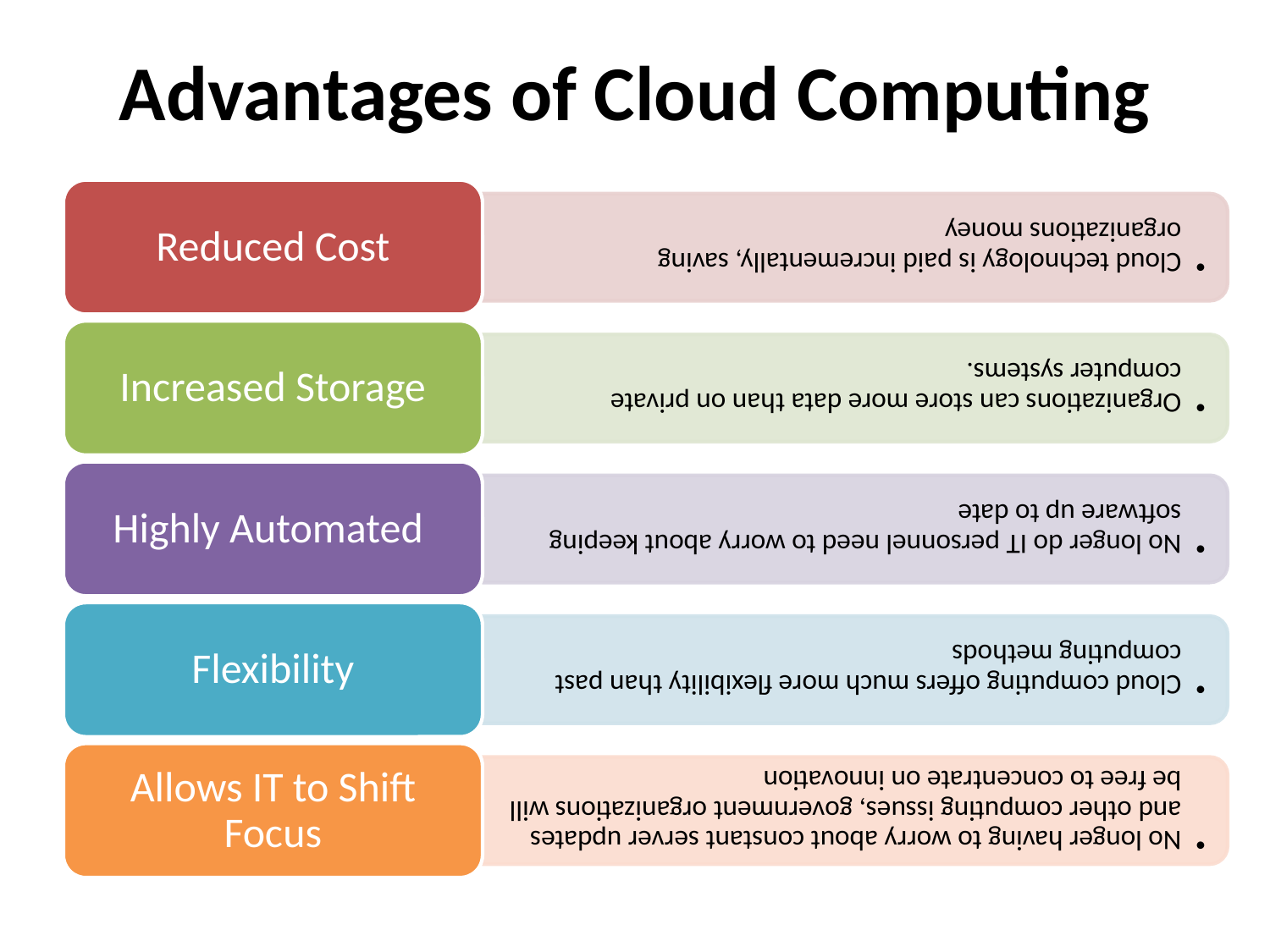

# Advantages of Cloud Computing
Cloud technology is paid incrementally, saving organizations money
Reduced Cost
Organizations can store more data than on private computer systems.
Increased Storage
No longer do IT personnel need to worry about keeping software up to date
Highly Automated
Cloud computing offers much more flexibility than past computing methods
Flexibility
No longer having to worry about constant server updates and other computing issues, government organizations will be free to concentrate on innovation
Allows IT to Shift Focus